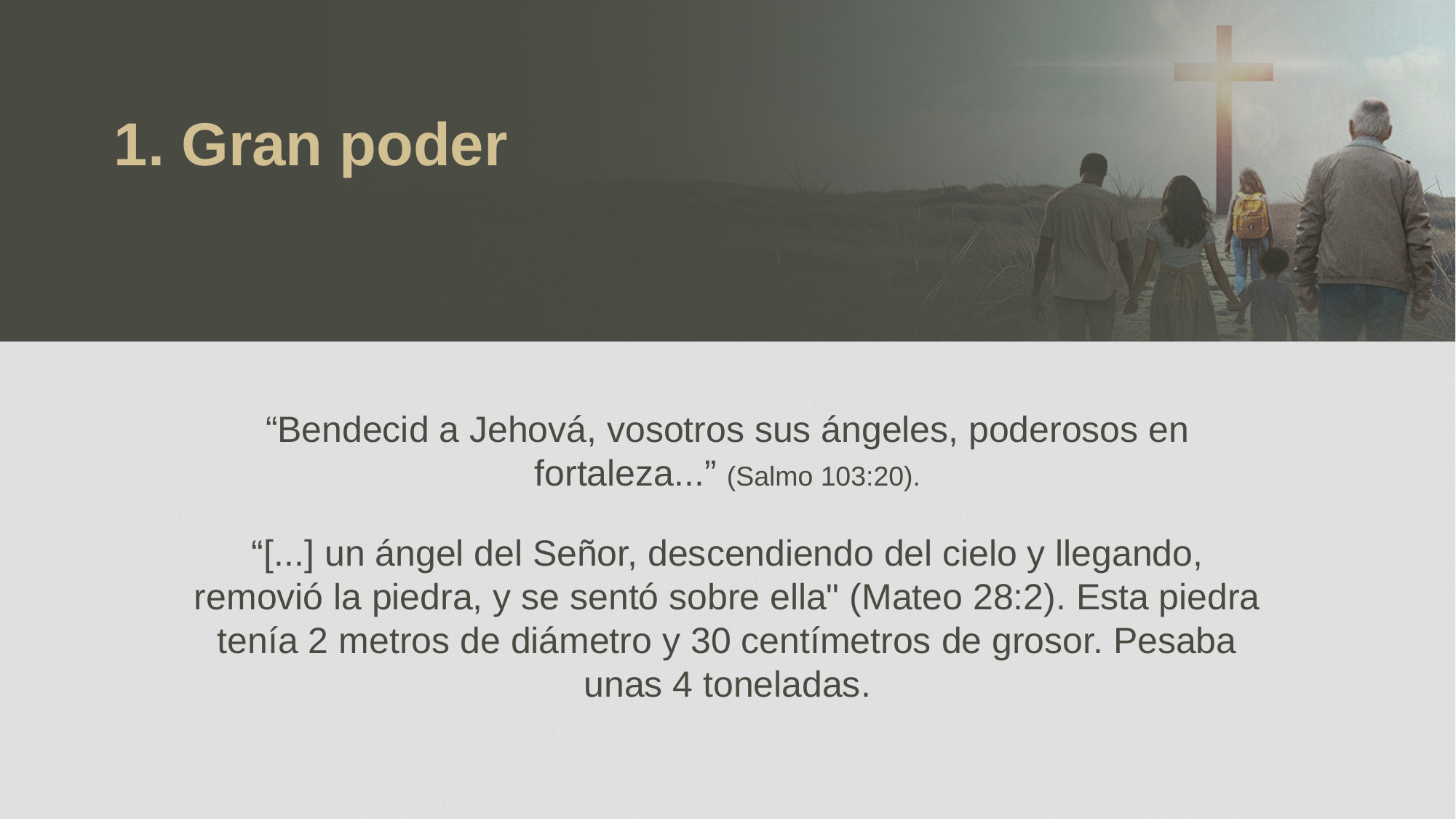

1. Gran poder
“Bendecid a Jehová, vosotros sus ángeles, poderosos en fortaleza...” (Salmo 103:20).
“[...] un ángel del Señor, descendiendo del cielo y llegando, removió la piedra, y se sentó sobre ella" (Mateo 28:2). Esta piedra tenía 2 metros de diámetro y 30 centímetros de grosor. Pesaba unas 4 toneladas.